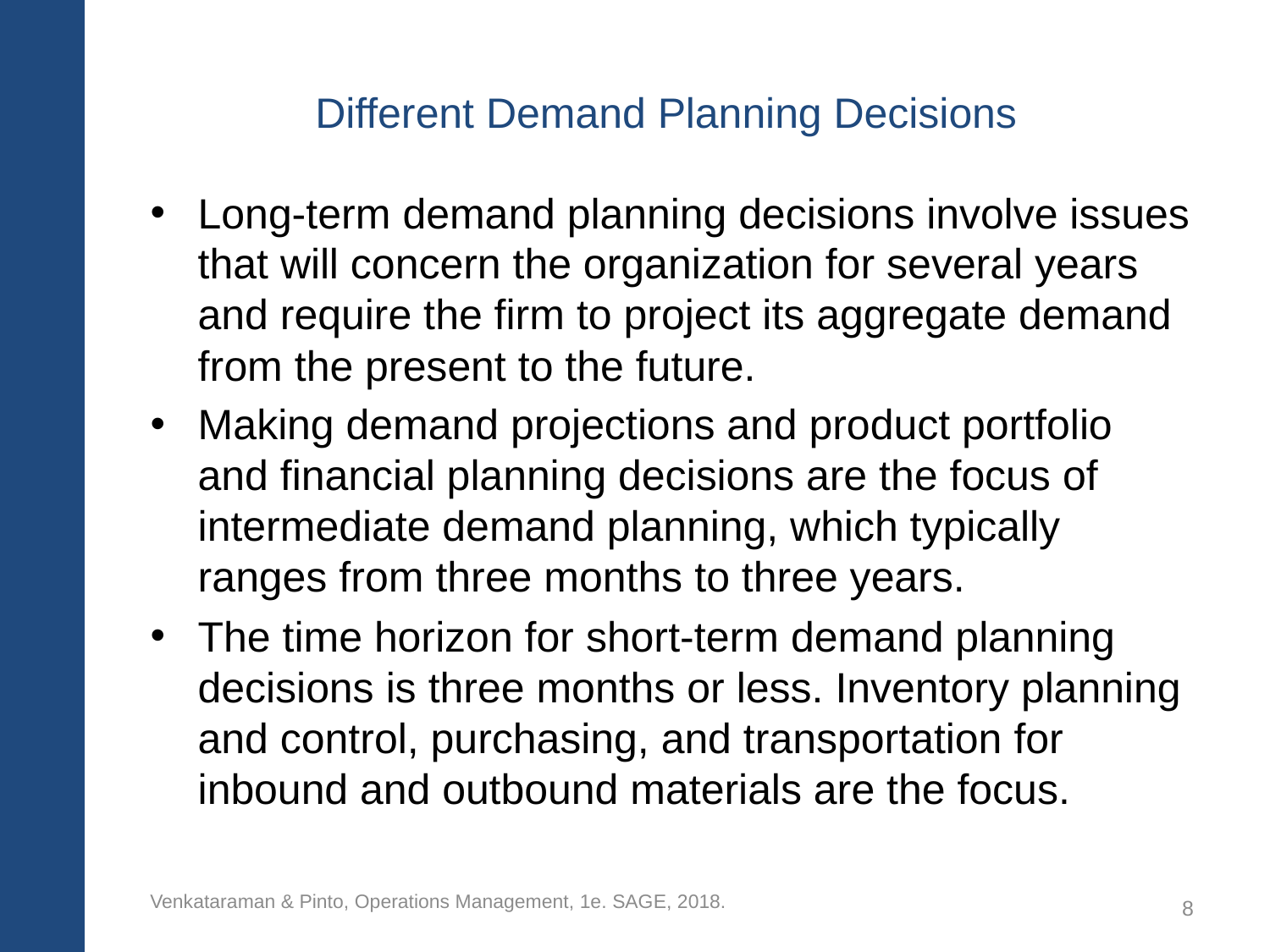

# Different Demand Planning Decisions
Long-term demand planning decisions involve issues that will concern the organization for several years and require the firm to project its aggregate demand from the present to the future.
Making demand projections and product portfolio and financial planning decisions are the focus of intermediate demand planning, which typically ranges from three months to three years.
The time horizon for short-term demand planning decisions is three months or less. Inventory planning and control, purchasing, and transportation for inbound and outbound materials are the focus.
Venkataraman & Pinto, Operations Management, 1e. SAGE, 2018.
8